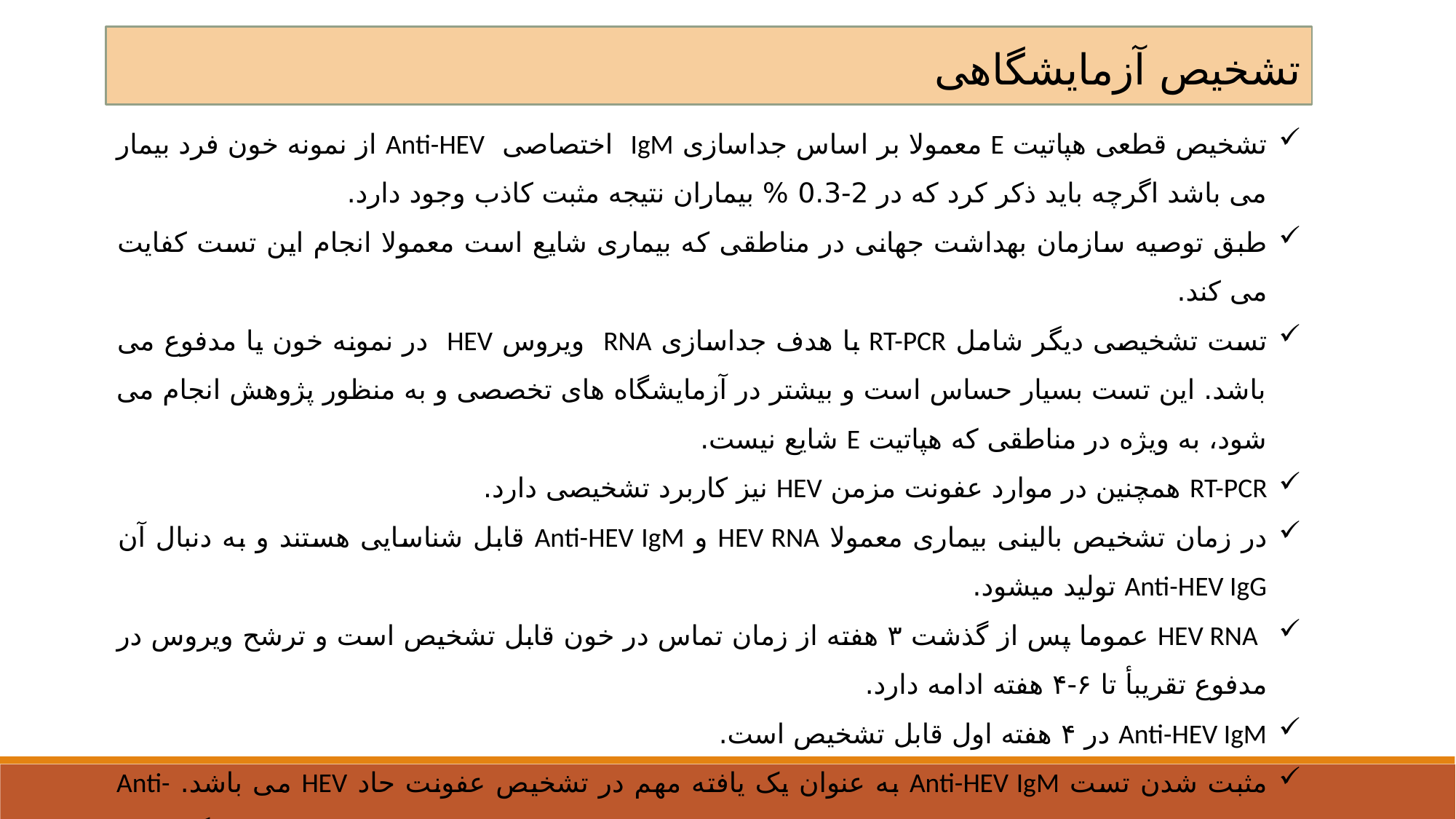

تشخیص آزمایشگاهی
تشخیص قطعی هپاتیت E معمولا بر اساس جداسازی IgM  اختصاصی  Anti-HEV از نمونه خون فرد بیمار می باشد اگرچه باید ذکر کرد که در 2-0.3 % بیماران نتیجه مثبت کاذب وجود دارد.
طبق توصیه سازمان بهداشت جهانی در مناطقی که بیماری شایع است معمولا انجام این تست کفایت می کند.
تست تشخیصی دیگر شامل RT-PCR با هدف جداسازی RNA  ویروس HEV  در نمونه خون یا مدفوع می باشد. این تست بسیار حساس است و بیشتر در آزمایشگاه های تخصصی و به منظور پژوهش انجام می شود، به ویژه در مناطقی که هپاتیت E شایع نیست.
RT-PCR همچنین در موارد عفونت مزمن HEV نیز کاربرد تشخیصی دارد.
در زمان تشخیص بالینی بیماری معمولا HEV RNA و Anti-HEV IgM قابل شناسایی هستند و به دنبال آن Anti-HEV IgG تولید میشود.
 HEV RNA عموما پس از گذشت ۳ هفته از زمان تماس در خون قابل تشخیص است و ترشح ویروس در مدفوع تقریبأ تا ۶-۴ هفته ادامه دارد.
Anti-HEV IgM در ۴ هفته اول قابل تشخیص است.
مثبت شدن تست Anti-HEV IgM به عنوان یک یافته مهم در تشخیص عفونت حاد HEV می باشد. Anti-HEV IgM برای مدت کوتاهی (تقریبا ۴-۳ ماه) مثبت باقی مانده و سپس غیرقابل تشخیص می گردد اما گاهی اوقات ممکن است این مدت زمان تا ۱ سال هم ادامه داشته باشد.
Anti-HEV IgG به مدت طولانی تری در خون باقی می ماند ولی مدت دقیق آن نامشخص است. همچنین Anti-HEV IgG  با گذشت زمان کاهش می یابد. با کاهش تیتر Anti-HEV IgG  به مرور زمان، افراد در معرض ابتلا به عفونت مجدد قرار می گیرند